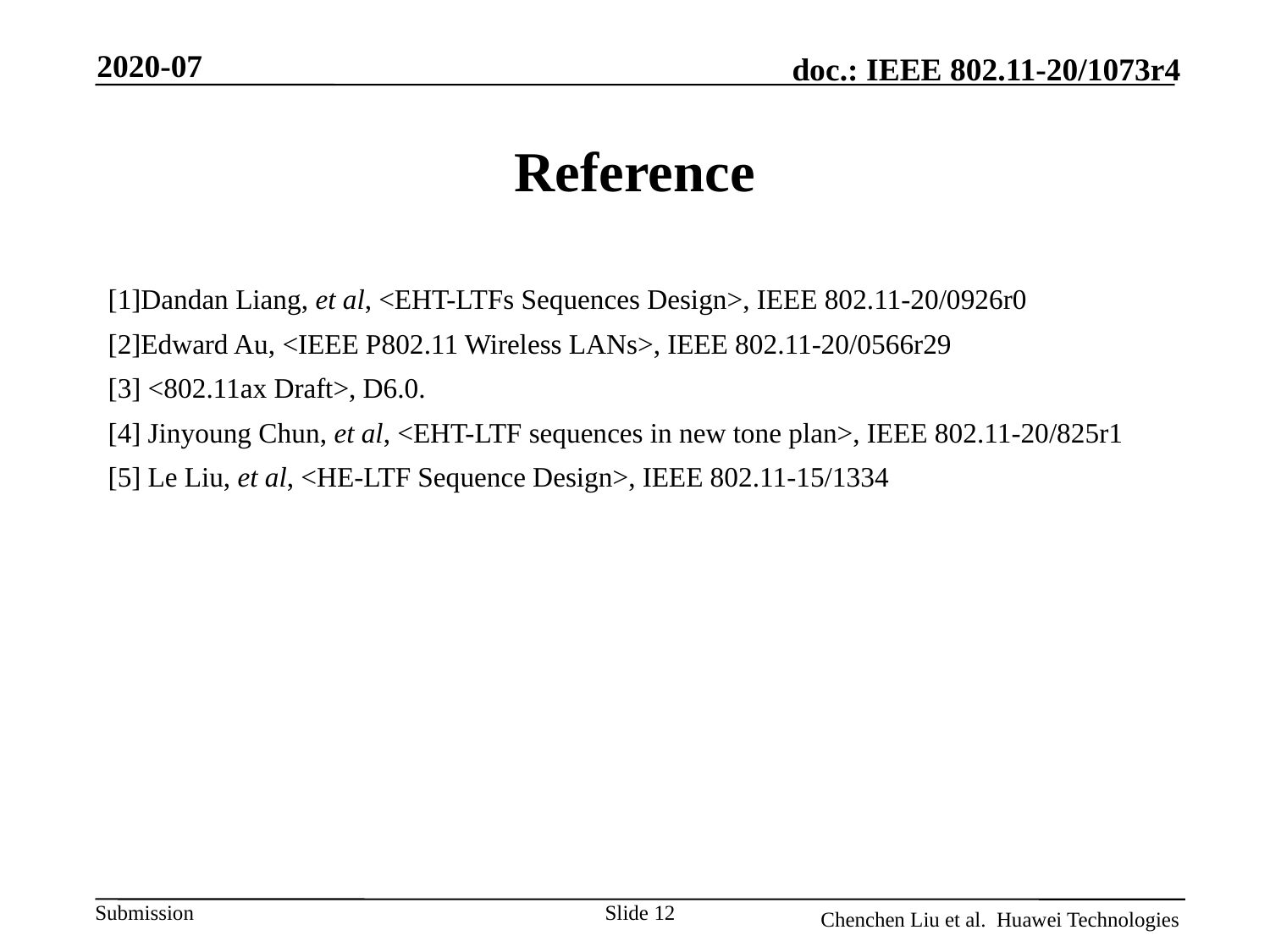

2020-07
# Reference
[1]Dandan Liang, et al, <EHT-LTFs Sequences Design>, IEEE 802.11-20/0926r0
[2]Edward Au, <IEEE P802.11 Wireless LANs>, IEEE 802.11-20/0566r29
[3] <802.11ax Draft>, D6.0.
[4] Jinyoung Chun, et al, <EHT-LTF sequences in new tone plan>, IEEE 802.11-20/825r1
[5] Le Liu, et al, <HE-LTF Sequence Design>, IEEE 802.11-15/1334

Slide 12